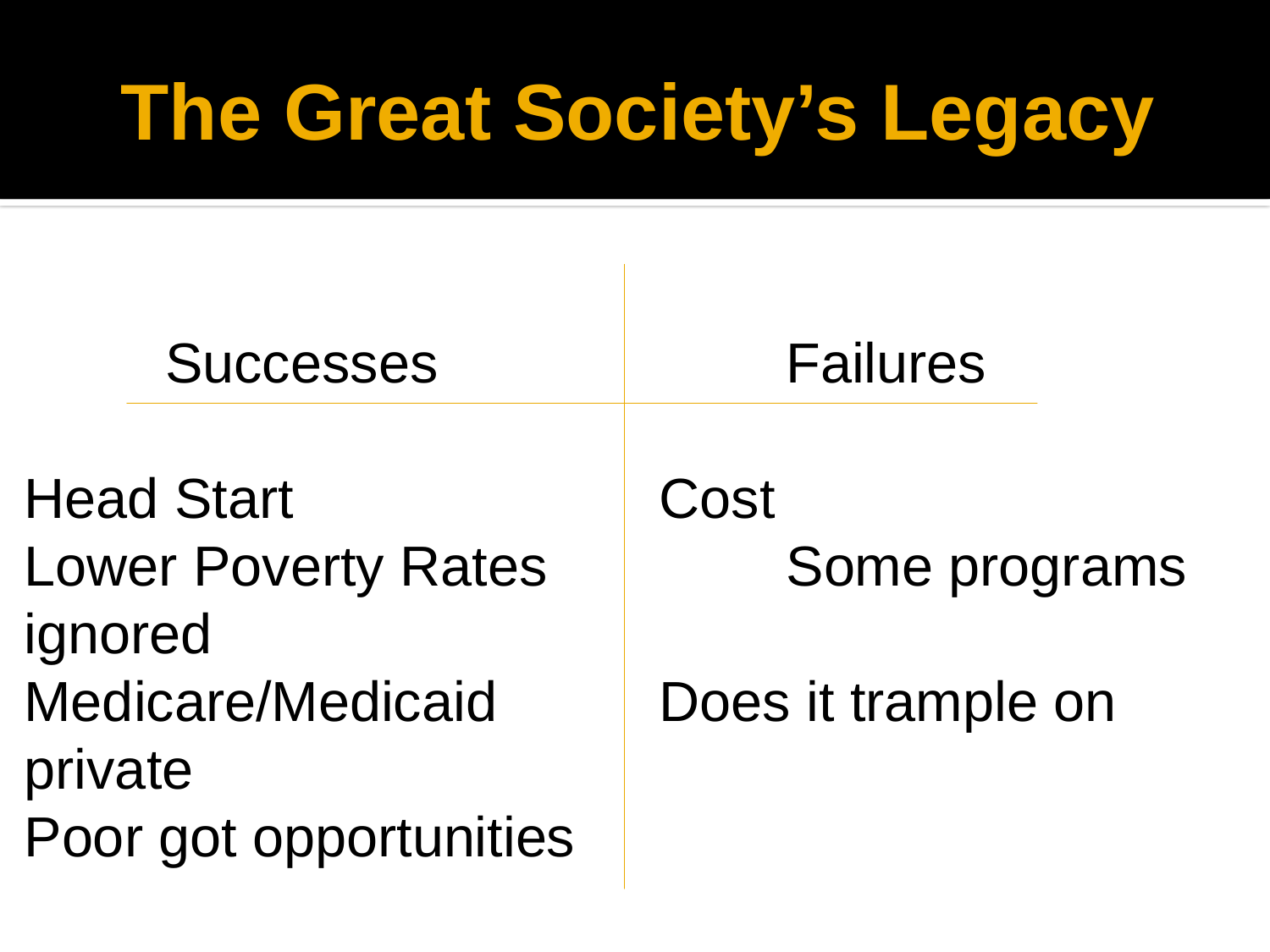

# The Great Society’s Legacy

         Successes			Failures

Head Start			Cost
Lower Poverty Rates		Some programs ignored
Medicare/Medicaid		Does it trample on private
Poor got opportunities